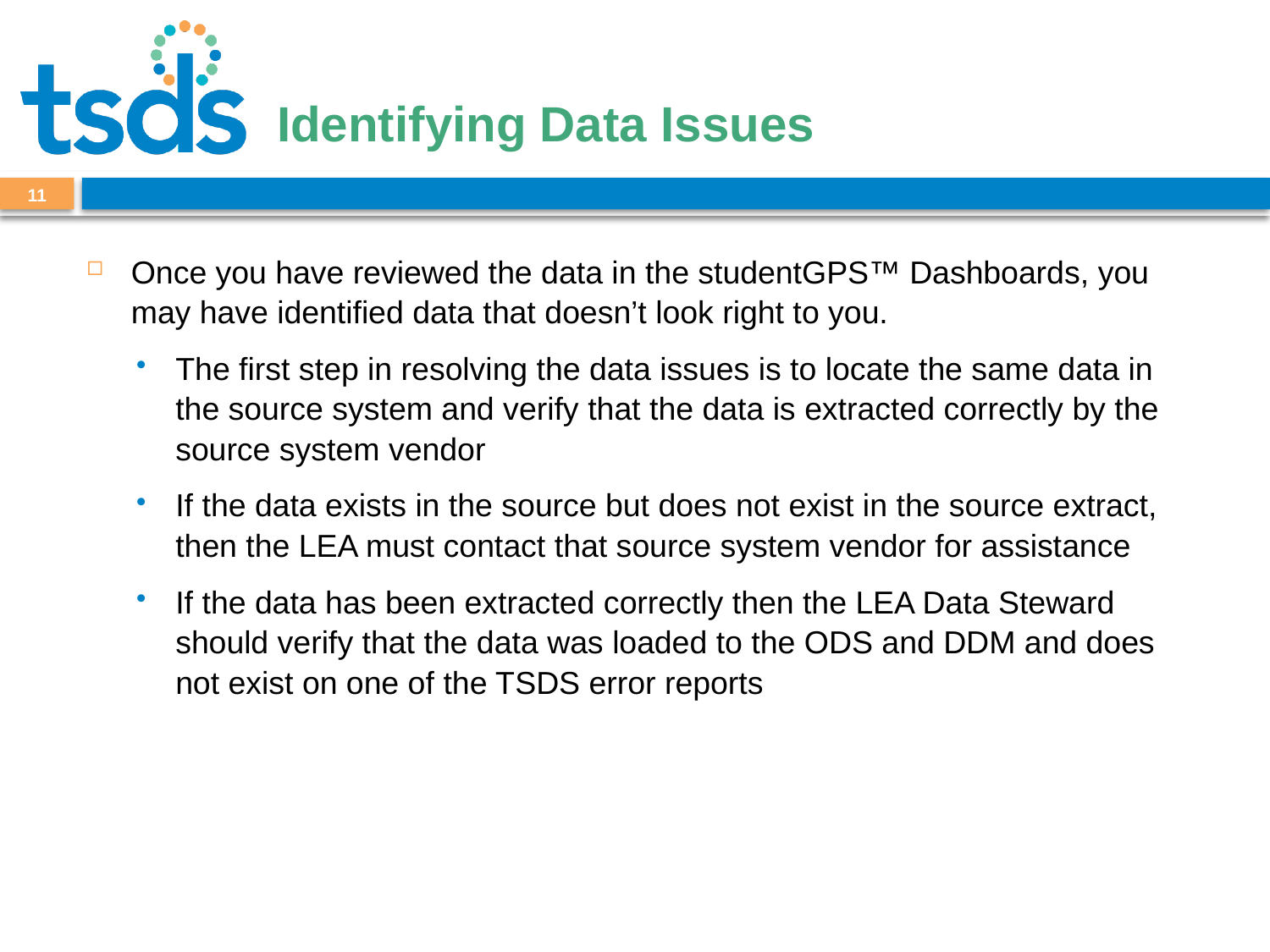

# Identifying Data Issues
11
Once you have reviewed the data in the studentGPS™ Dashboards, you may have identified data that doesn’t look right to you.
The first step in resolving the data issues is to locate the same data in the source system and verify that the data is extracted correctly by the source system vendor
If the data exists in the source but does not exist in the source extract, then the LEA must contact that source system vendor for assistance
If the data has been extracted correctly then the LEA Data Steward should verify that the data was loaded to the ODS and DDM and does not exist on one of the TSDS error reports